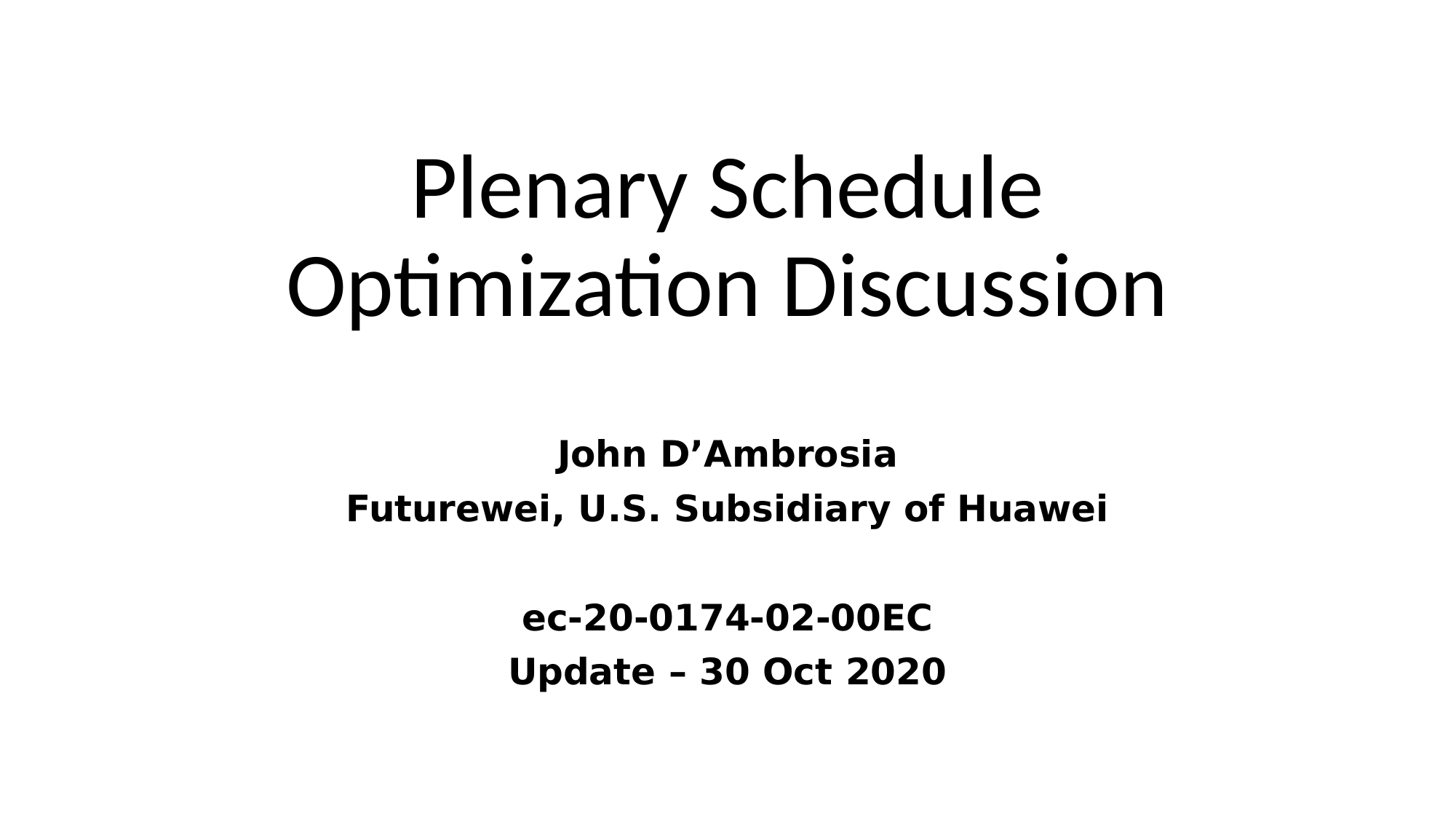

# Plenary Schedule Optimization Discussion
John D’Ambrosia
Futurewei, U.S. Subsidiary of Huawei

ec-20-0174-02-00EC
Update – 30 Oct 2020